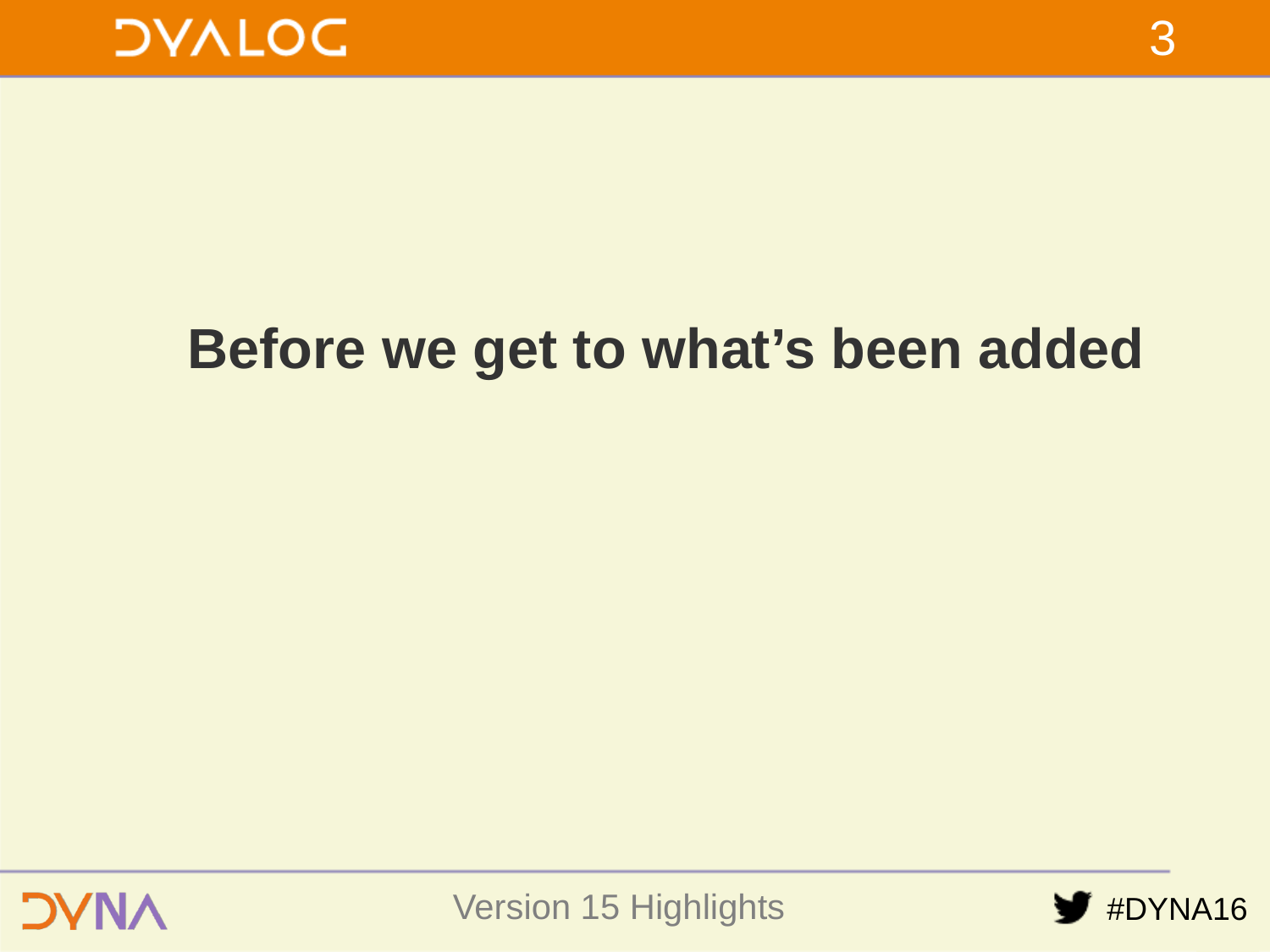

3
Before we get to what’s been added
Version 15 Highlights